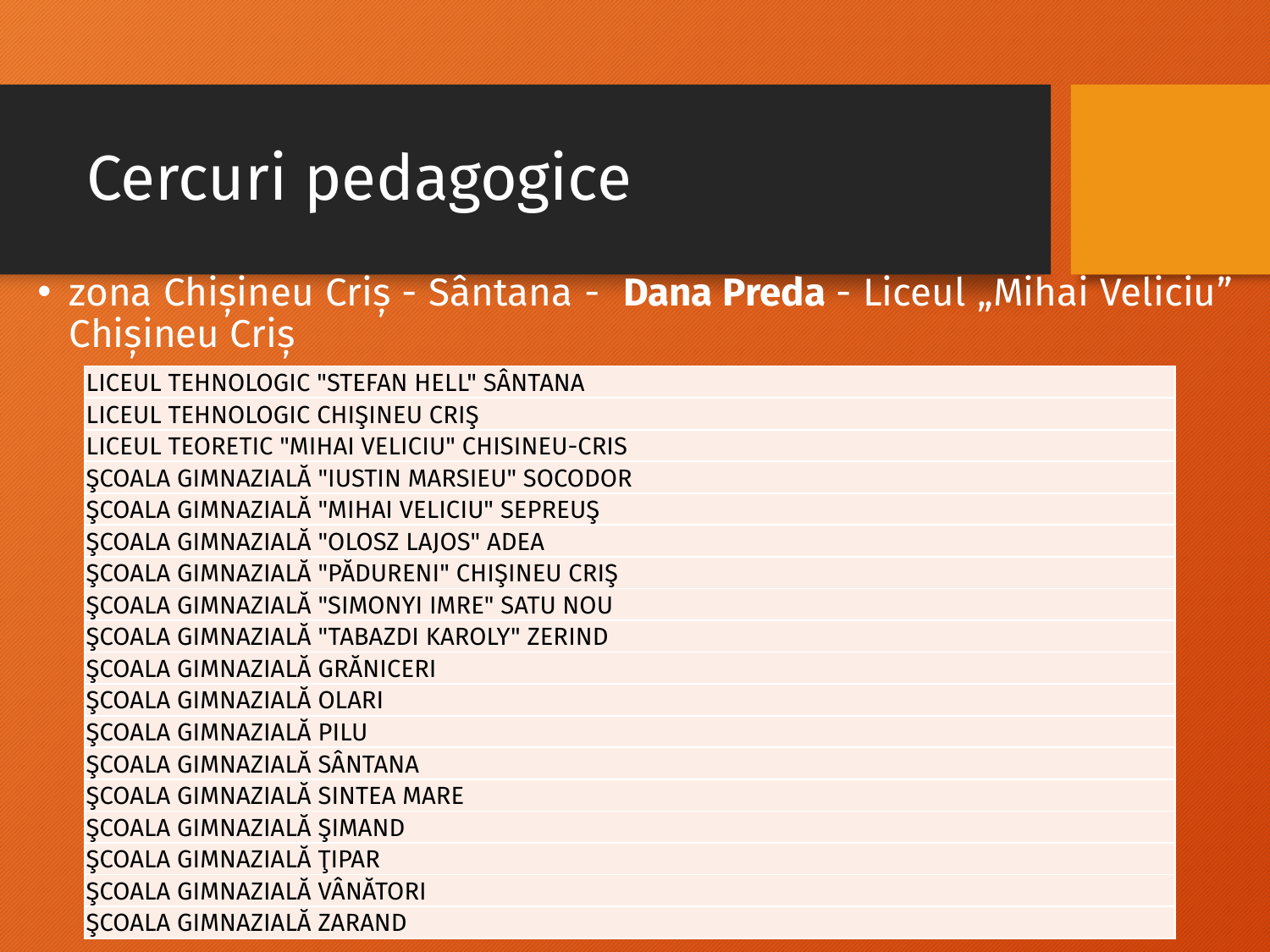

# Cercuri pedagogice
zona Chișineu Criș - Sântana -  Dana Preda - Liceul „Mihai Veliciu” Chișineu Criș
| LICEUL TEHNOLOGIC "STEFAN HELL" SÂNTANA |
| --- |
| LICEUL TEHNOLOGIC CHIŞINEU CRIŞ |
| LICEUL TEORETIC "MIHAI VELICIU" CHISINEU-CRIS |
| ŞCOALA GIMNAZIALĂ "IUSTIN MARSIEU" SOCODOR |
| ŞCOALA GIMNAZIALĂ "MIHAI VELICIU" SEPREUŞ |
| ŞCOALA GIMNAZIALĂ "OLOSZ LAJOS" ADEA |
| ŞCOALA GIMNAZIALĂ "PĂDURENI" CHIŞINEU CRIŞ |
| ŞCOALA GIMNAZIALĂ "SIMONYI IMRE" SATU NOU |
| ŞCOALA GIMNAZIALĂ "TABAZDI KAROLY" ZERIND |
| ŞCOALA GIMNAZIALĂ GRĂNICERI |
| ŞCOALA GIMNAZIALĂ OLARI |
| ŞCOALA GIMNAZIALĂ PILU |
| ŞCOALA GIMNAZIALĂ SÂNTANA |
| ŞCOALA GIMNAZIALĂ SINTEA MARE |
| ŞCOALA GIMNAZIALĂ ŞIMAND |
| ŞCOALA GIMNAZIALĂ ŢIPAR |
| ŞCOALA GIMNAZIALĂ VÂNĂTORI |
| ŞCOALA GIMNAZIALĂ ZARAND |